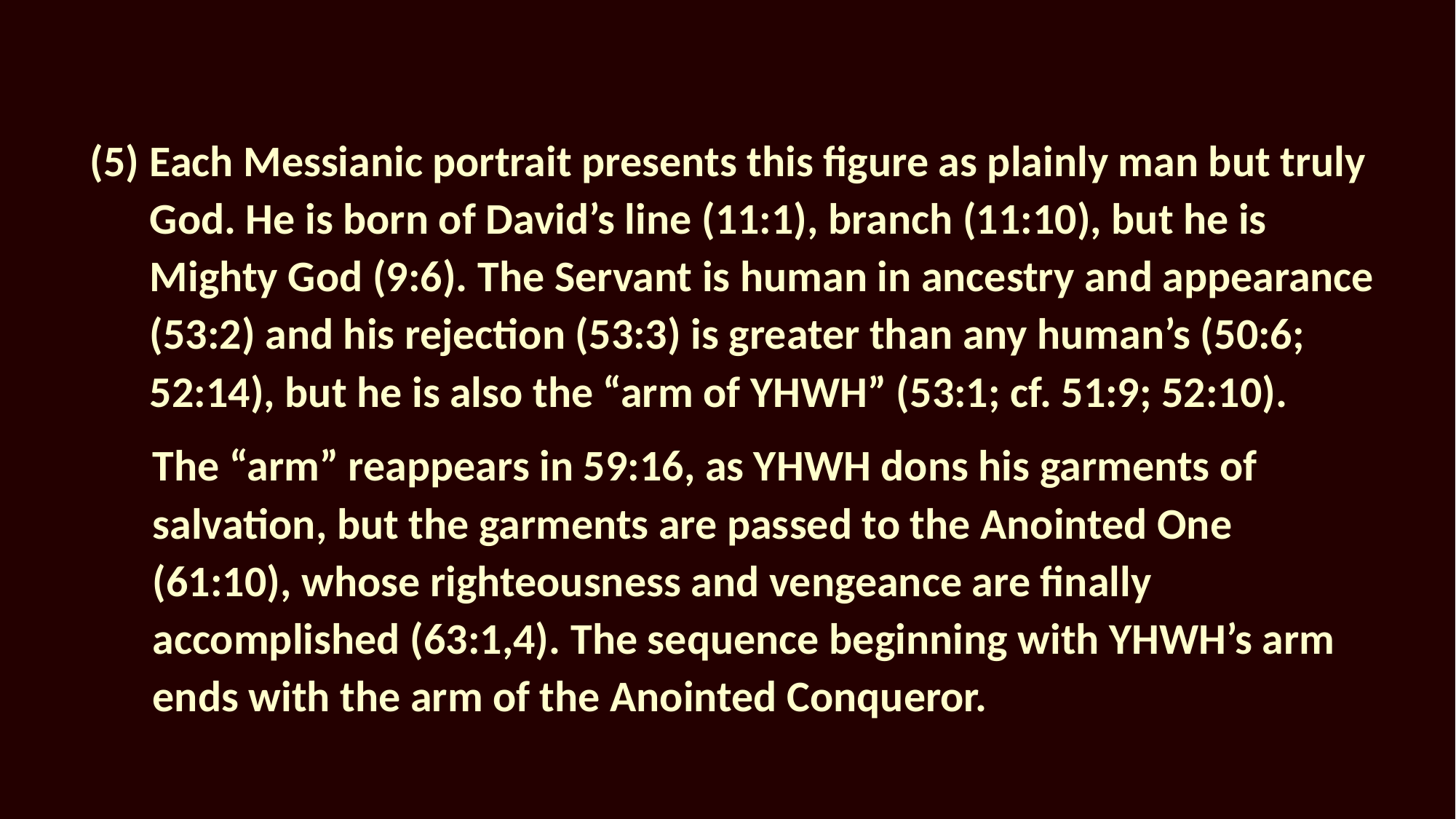

Each Messianic portrait presents this figure as plainly man but truly God. He is born of David’s line (11:1), branch (11:10), but he is Mighty God (9:6). The Servant is human in ancestry and appearance (53:2) and his rejection (53:3) is greater than any human’s (50:6; 52:14), but he is also the “arm of YHWH” (53:1; cf. 51:9; 52:10).
The “arm” reappears in 59:16, as YHWH dons his garments of salvation, but the garments are passed to the Anointed One (61:10), whose righteousness and vengeance are finally accomplished (63:1,4). The sequence beginning with YHWH’s arm ends with the arm of the Anointed Conqueror.